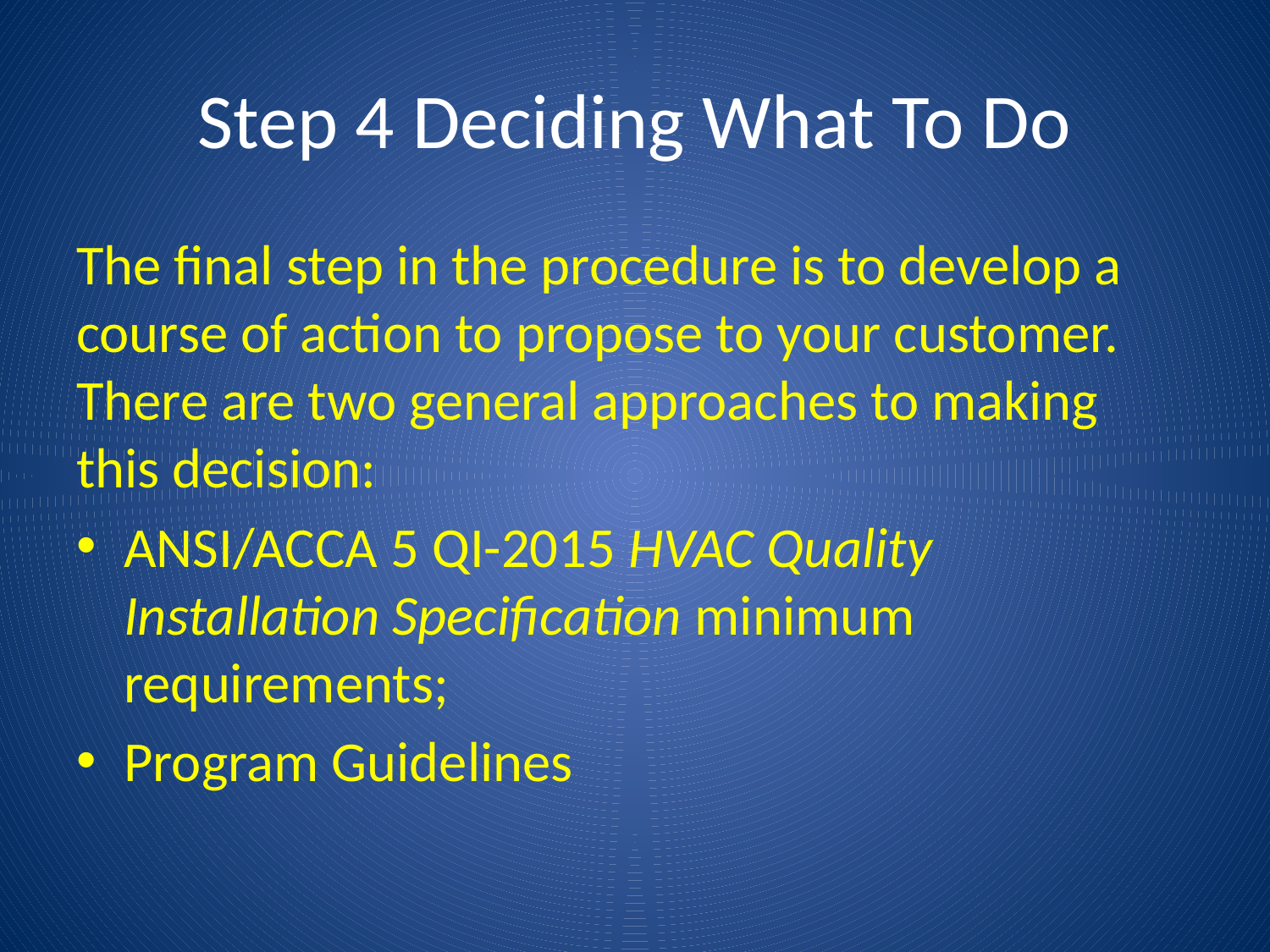

# Step 4 Deciding What To Do
The final step in the procedure is to develop a course of action to propose to your customer. There are two general approaches to making this decision:
ANSI/ACCA 5 QI-2015 HVAC Quality Installation Specification minimum requirements;
Program Guidelines